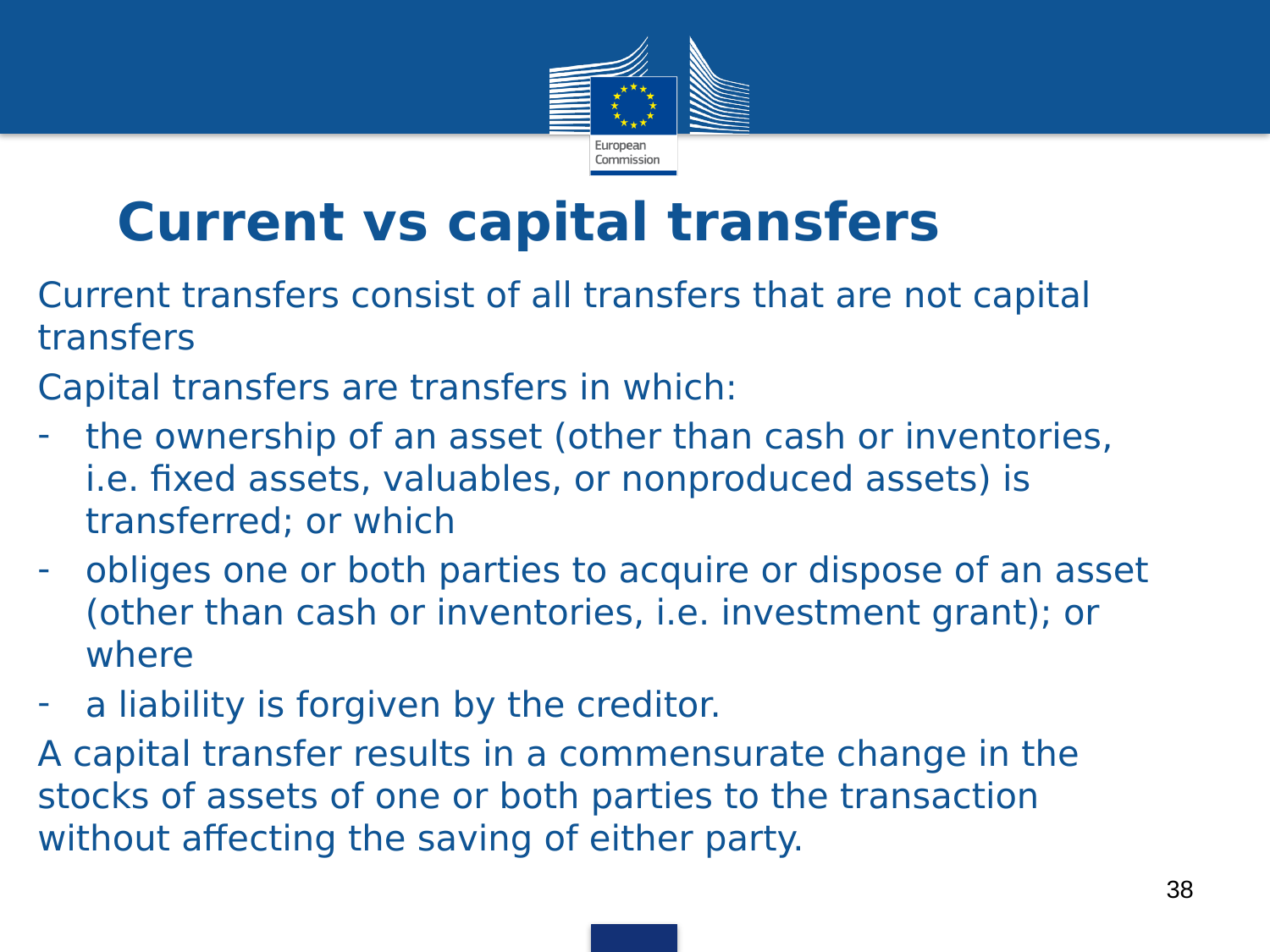

# Current vs capital transfers
Current transfers consist of all transfers that are not capital transfers
Capital transfers are transfers in which:
the ownership of an asset (other than cash or inventories, i.e. fixed assets, valuables, or nonproduced assets) is transferred; or which
obliges one or both parties to acquire or dispose of an asset (other than cash or inventories, i.e. investment grant); or where
a liability is forgiven by the creditor.
A capital transfer results in a commensurate change in the stocks of assets of one or both parties to the transaction without affecting the saving of either party.
38